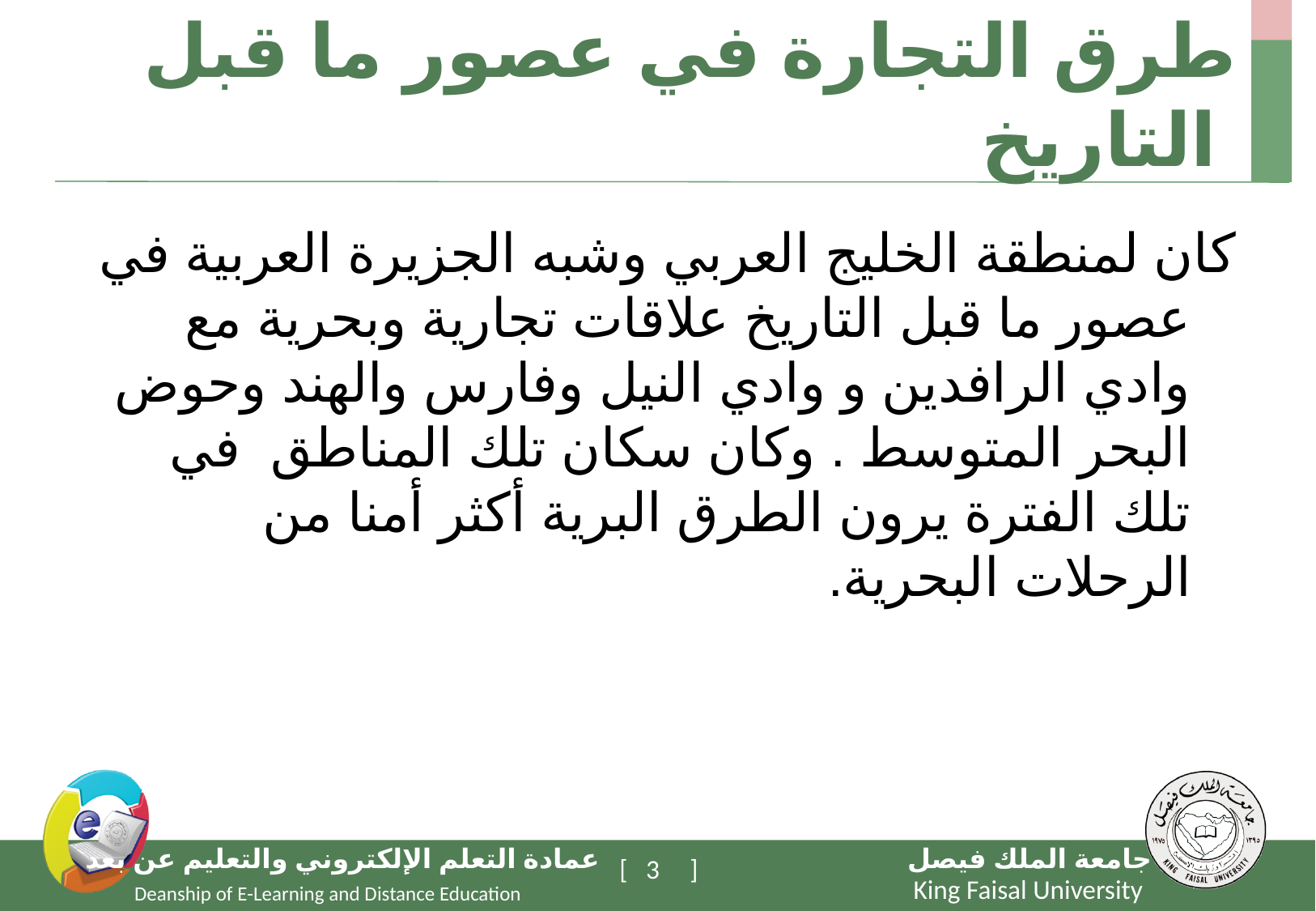

# طرق التجارة في عصور ما قبل التاريخ
كان لمنطقة الخليج العربي وشبه الجزيرة العربية في عصور ما قبل التاريخ علاقات تجارية وبحرية مع وادي الرافدين و وادي النيل وفارس والهند وحوض البحر المتوسط . وكان سكان تلك المناطق  في تلك الفترة يرون الطرق البرية أكثر أمنا من الرحلات البحرية.